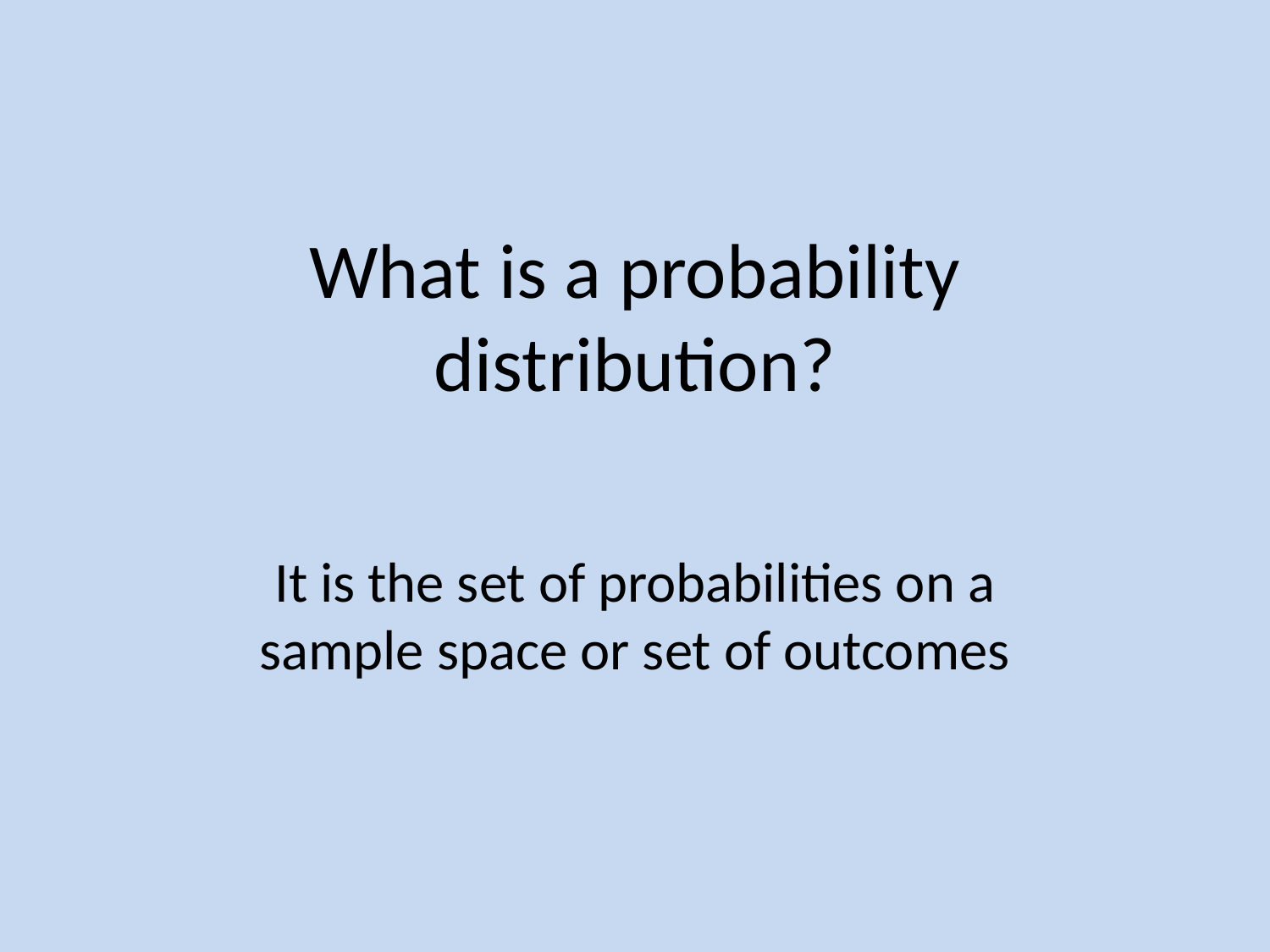

# What is a probability distribution?
It is the set of probabilities on a sample space or set of outcomes